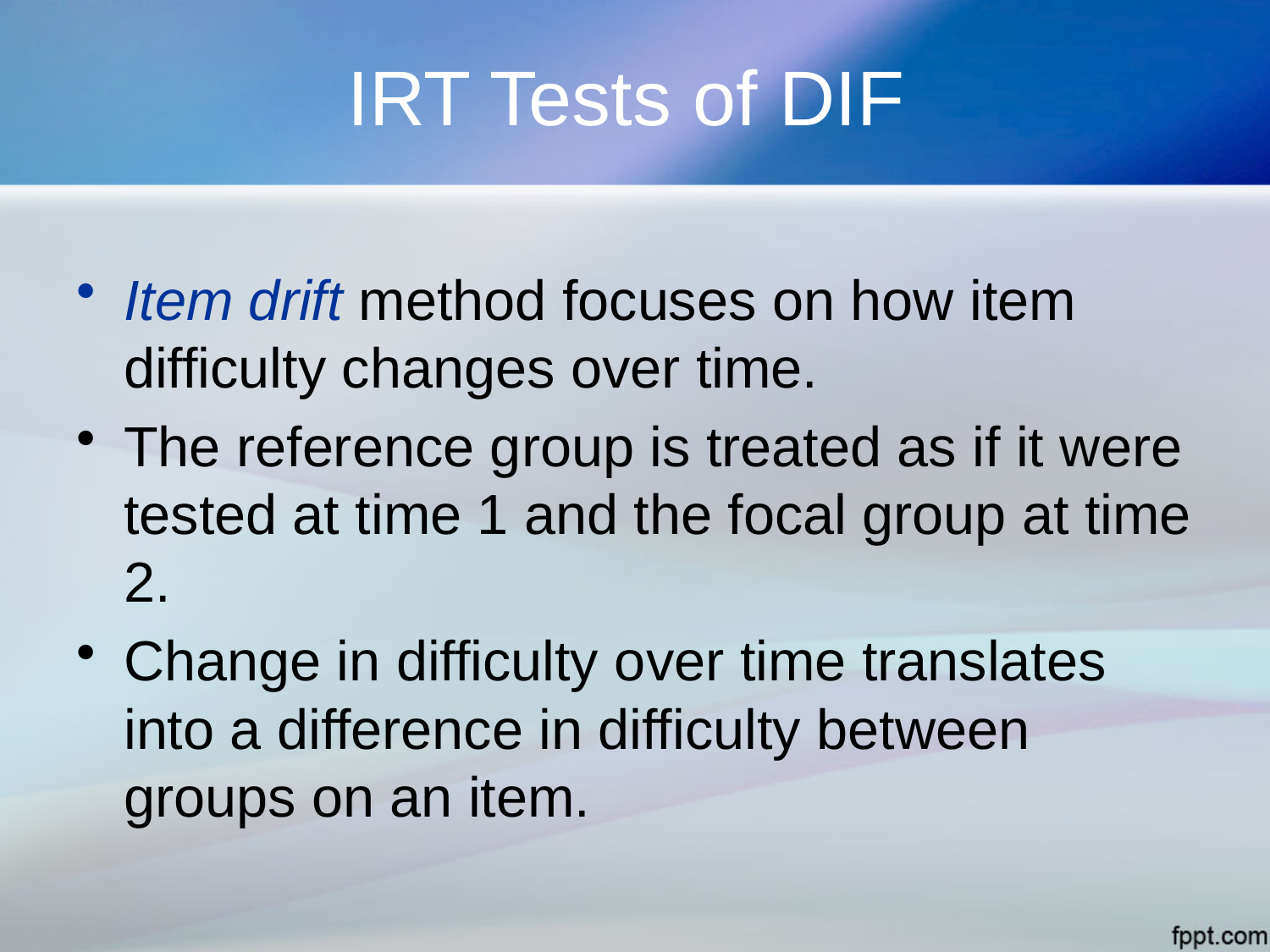

# IRT Tests of DIF
Item drift method focuses on how item difficulty changes over time.
The reference group is treated as if it were tested at time 1 and the focal group at time 2.
Change in difficulty over time translates into a difference in difficulty between groups on an item.